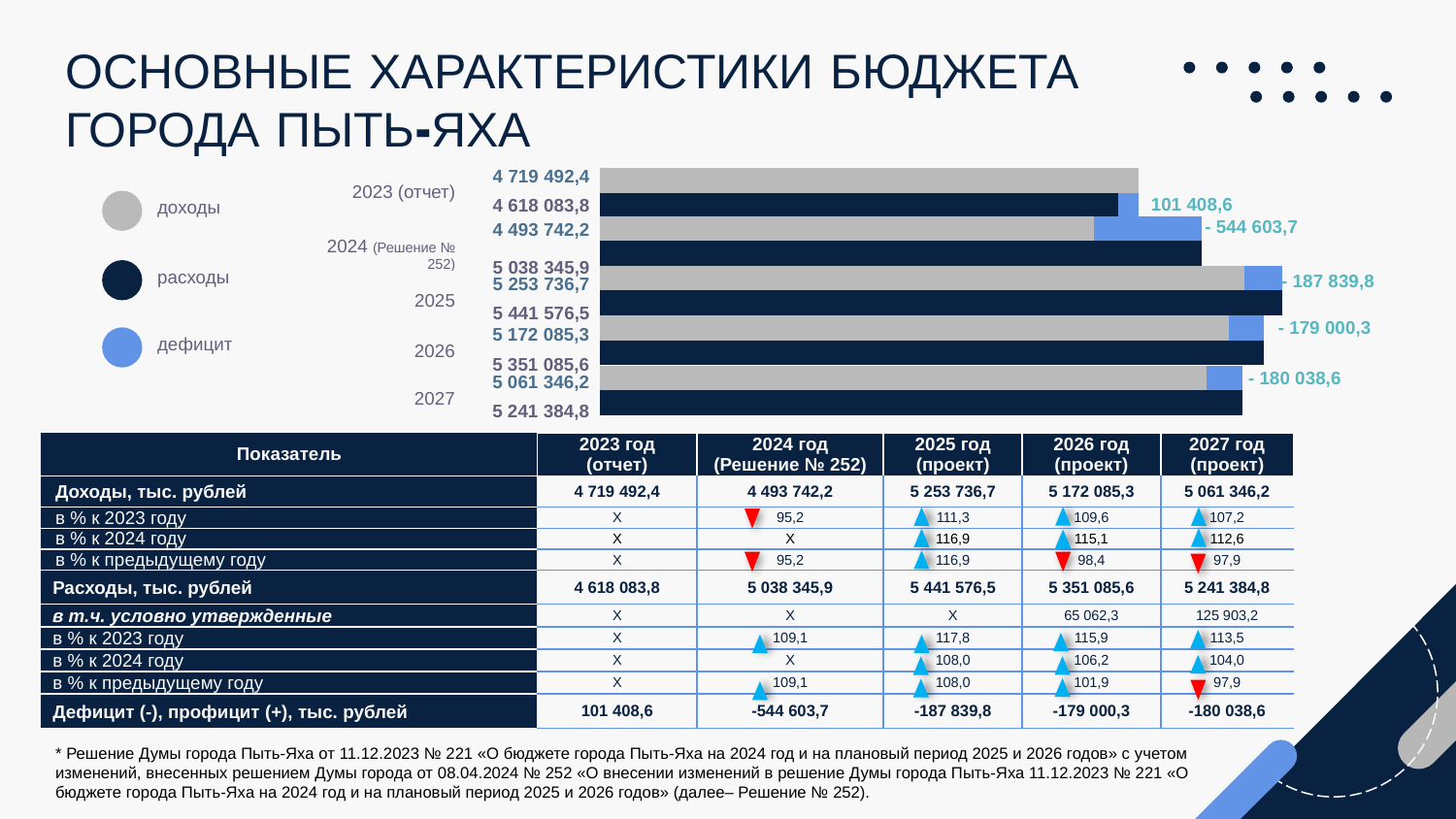

ОСНОВНЫЕ ХАРАКТЕРИСТИКИ БЮДЖЕТА ГОРОДА ПЫТЬ-ЯХА
| 2023 (отчет) | 4 719 492,4 |
| --- | --- |
|  | 4 618 083,8 |

### Chart

| Category | Ряд 1 | Ряд 2 |
|---|---|---|
| Категория 1 | 4618083.8 | 101408.6 |
| Категория 2 | 4719492.4 | None |
101 408,6
доходы

- 544 603,7

### Chart

| Category | Ряд 1 | Ряд 2 |
|---|---|---|
| Категория 1 | 5038345.9 | None |
| Категория 2 | 4493742.2 | 544603.7 |
| 2024 (Решение № 252) | 4 493 742,2 |
| --- | --- |
|  | 5 038 345,9 |
расходы

- 187 839,8

### Chart

| Category | Ряд 1 | Ряд 2 |
|---|---|---|
| Категория 1 | 5441576.5 | None |
| Категория 2 | 5253736.7 | 187839.8 |
| 2025 | 5 253 736,7 |
| --- | --- |
|  | 5 441 576,5 |
- 179 000,3

### Chart

| Category | Ряд 1 | Ряд 2 |
|---|---|---|
| Категория 1 | 5351085.6 | None |
| Категория 2 | 5172085.3 | 179000.3 |
| 2026 | 5 172 085,3 |
| --- | --- |
|  | 5 351 085,6 |
дефицит

- 180 038,6

### Chart

| Category | Ряд 1 | Ряд 2 |
|---|---|---|
| Категория 1 | 5241384.8 | None |
| Категория 2 | 5061346.2 | 180038.6 |
| 2027 | 5 061 346,2 |
| --- | --- |
|  | 5 241 384,8 |
| Показатель | 2023 год (отчет) | 2024 год (Решение № 252) | 2025 год (проект) | 2026 год (проект) | 2027 год (проект) |
| --- | --- | --- | --- | --- | --- |
| Доходы, тыс. рублей | 4 719 492,4 | 4 493 742,2 | 5 253 736,7 | 5 172 085,3 | 5 061 346,2 |
| в % к 2023 году | Х | 95,2 | 111,3 | 109,6 | 107,2 |
| в % к 2024 году | Х | Х | 116,9 | 115,1 | 112,6 |
| в % к предыдущему году | Х | 95,2 | 116,9 | 98,4 | 97,9 |
| Расходы, тыс. рублей | 4 618 083,8 | 5 038 345,9 | 5 441 576,5 | 5 351 085,6 | 5 241 384,8 |
| в т.ч. условно утвержденные | Х | Х | Х | 65 062,3 | 125 903,2 |
| в % к 2023 году | Х | 109,1 | 117,8 | 115,9 | 113,5 |
| в % к 2024 году | Х | Х | 108,0 | 106,2 | 104,0 |
| в % к предыдущему году | Х | 109,1 | 108,0 | 101,9 | 97,9 |
| Дефицит (-), профицит (+), тыс. рублей | 101 408,6 | -544 603,7 | -187 839,8 | -179 000,3 | -180 038,6 |

* Решение Думы города Пыть-Яха от 11.12.2023 № 221 «О бюджете города Пыть-Яха на 2024 год и на плановый период 2025 и 2026 годов» с учетом изменений, внесенных решением Думы города от 08.04.2024 № 252 «О внесении изменений в решение Думы города Пыть-Яха 11.12.2023 № 221 «О бюджете города Пыть-Яха на 2024 год и на плановый период 2025 и 2026 годов» (далее– Решение № 252).